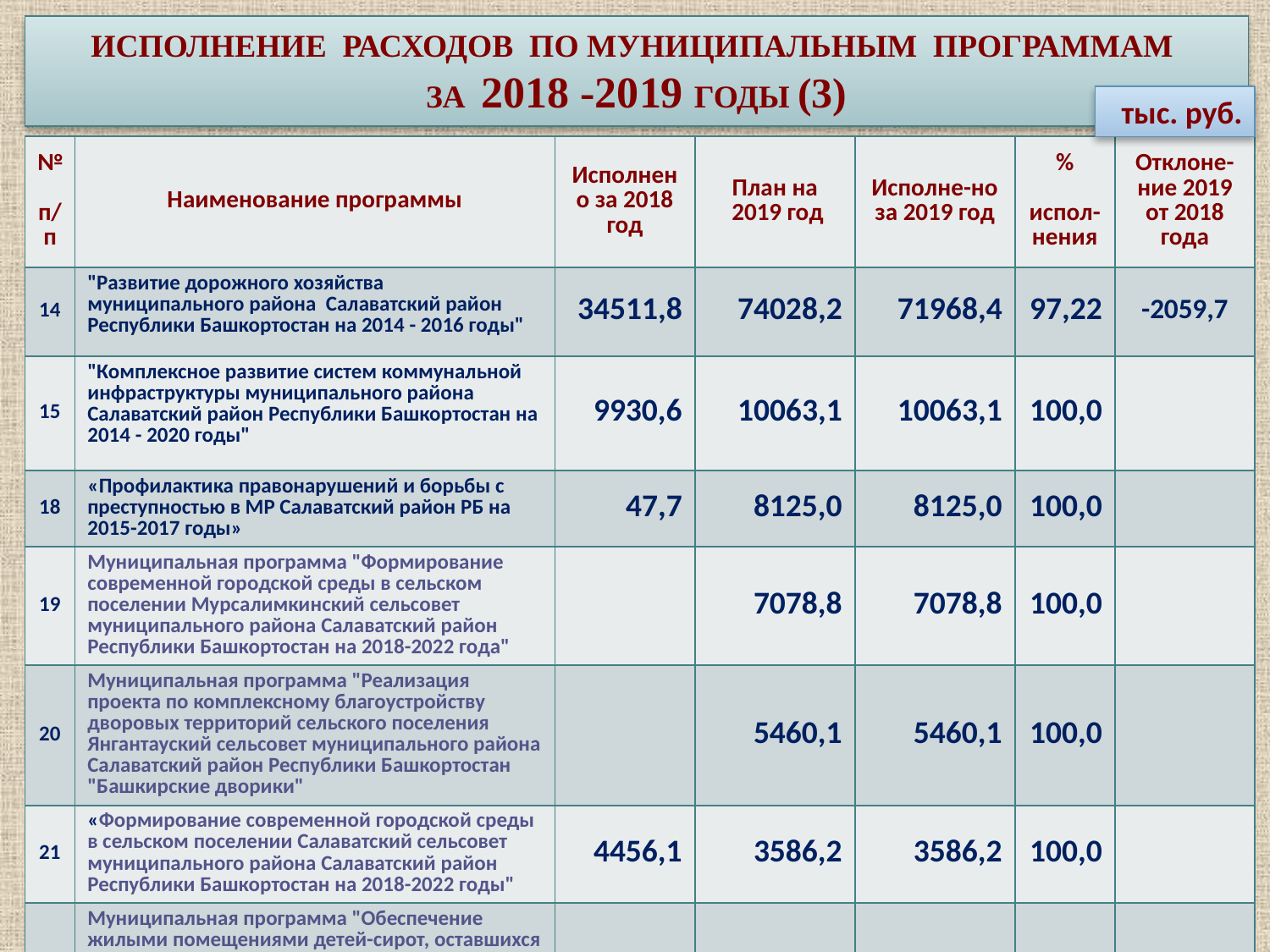

# ИСПОЛНЕНИЕ  РАСХОДОВ  ПО МУНИЦИПАЛЬНЫМ  ПРОГРАММАМ ЗА  2018 -2019 ГОДЫ (3)
тыс. руб.
| № п/п | Наименование программы | Исполнено за 2018 год | План на 2019 год | Исполне-но за 2019 год | % испол-нения | Отклоне-ние 2019 от 2018 года |
| --- | --- | --- | --- | --- | --- | --- |
| 14 | "Развитие дорожного хозяйства муниципального района Салаватский район Республики Башкортостан на 2014 - 2016 годы" | 34511,8 | 74028,2 | 71968,4 | 97,22 | -2059,7 |
| 15 | "Комплексное развитие систем коммунальной инфраструктуры муниципального района Салаватский район Республики Башкортостан на 2014 - 2020 годы" | 9930,6 | 10063,1 | 10063,1 | 100,0 |  |
| 18 | «Профилактика правонарушений и борьбы с преступностью в МР Салаватский район РБ на 2015-2017 годы» | 47,7 | 8125,0 | 8125,0 | 100,0 |  |
| 19 | Муниципальная программа "Формирование современной городской среды в сельском поселении Мурсалимкинский сельсовет муниципального района Салаватский район Республики Башкортостан на 2018-2022 года" |  | 7078,8 | 7078,8 | 100,0 |  |
| 20 | Муниципальная программа "Реализация проекта по комплексному благоустройству дворовых территорий сельского поселения Янгантауский сельсовет муниципального района Салаватский район Республики Башкортостан "Башкирские дворики" |  | 5460,1 | 5460,1 | 100,0 |  |
| 21 | «Формирование современной городской среды в сельском поселении Салаватский сельсовет муниципального района Салаватский район Республики Башкортостан на 2018-2022 годы" | 4456,1 | 3586,2 | 3586,2 | 100,0 |  |
| 22 | Муниципальная программа "Обеспечение жилыми помещениями детей-сирот, оставшихся без попечения родителей, лиц из числа детей-сирот и детей, оставшихся без попечения родителей муниципального района Салаватский район Республики |  | 3254,1 | 3084,5 | 94,79 | -169,5 |
|  | ВСЕГО | 817 277,2 | 965200,1 | 953020,0 | 98,74 | -12180,1 |